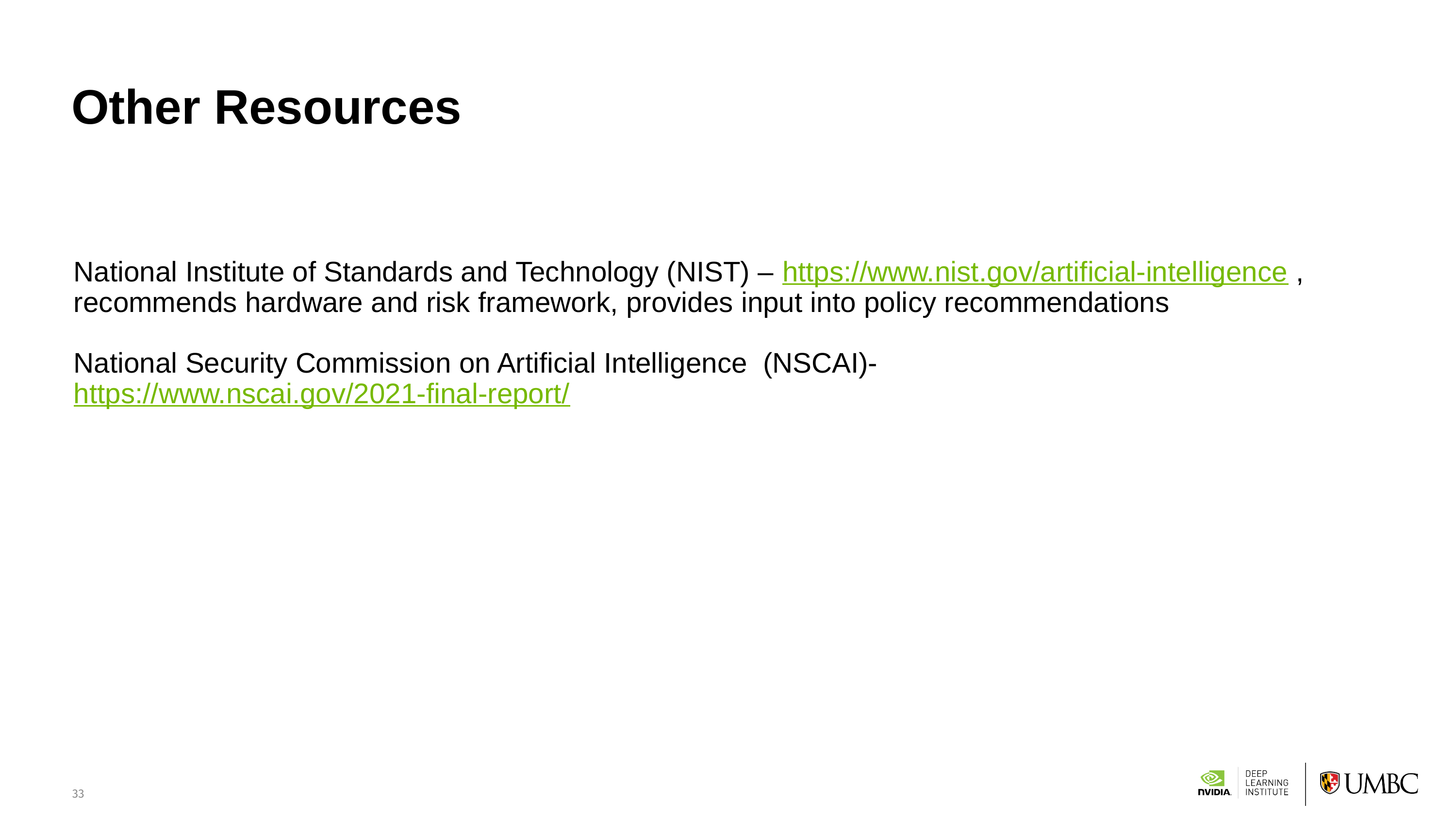

33
# Other Resources
National Institute of Standards and Technology (NIST) – https://www.nist.gov/artificial-intelligence , recommends hardware and risk framework, provides input into policy recommendations
National Security Commission on Artificial Intelligence  (NSCAI)- https://www.nscai.gov/2021-final-report/